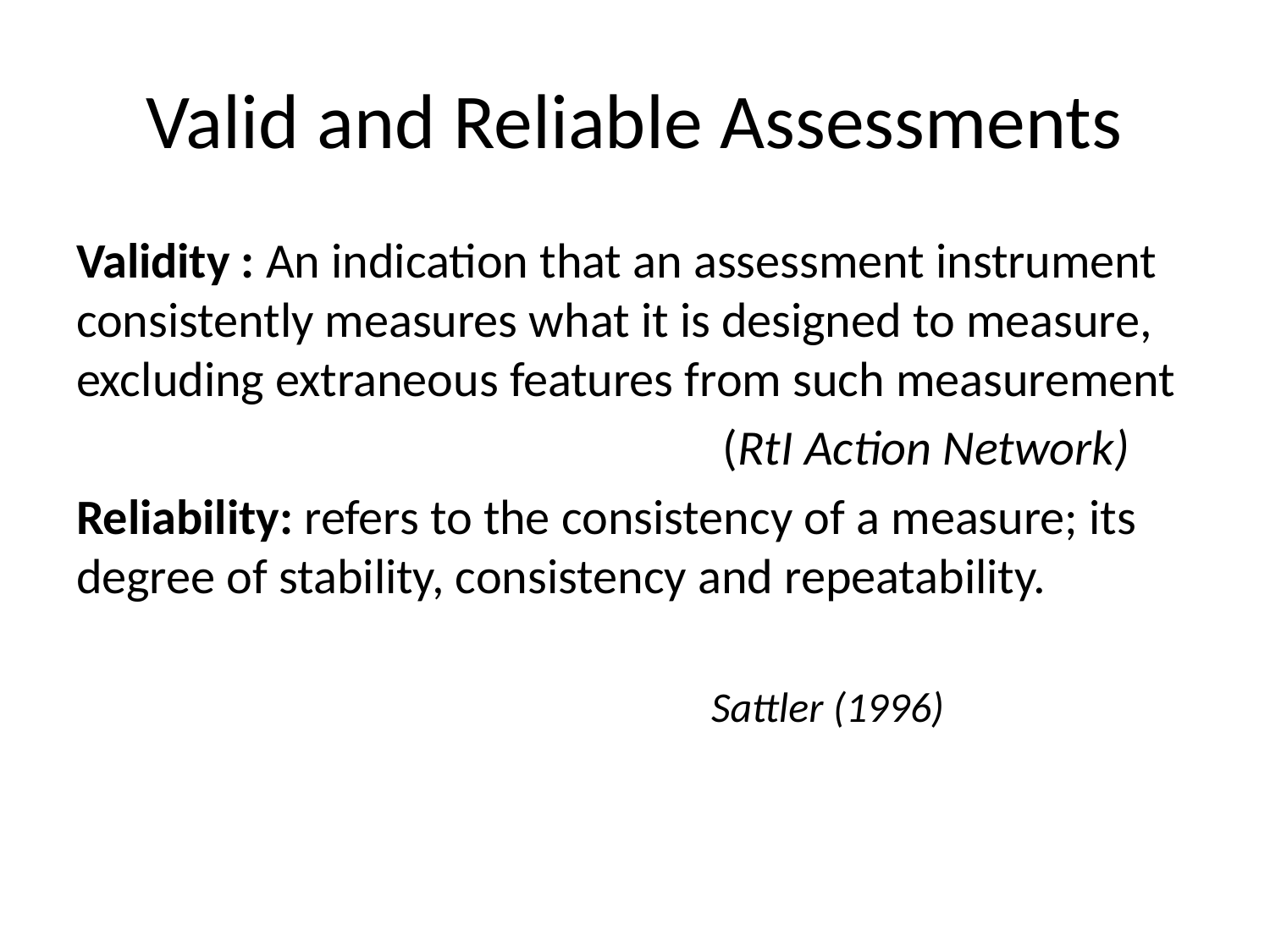

# Valid and Reliable Assessments
Validity : An indication that an assessment instrument consistently measures what it is designed to measure, excluding extraneous features from such measurement
					 (RtI Action Network)
Reliability: refers to the consistency of a measure; its degree of stability, consistency and repeatability.
					Sattler (1996)